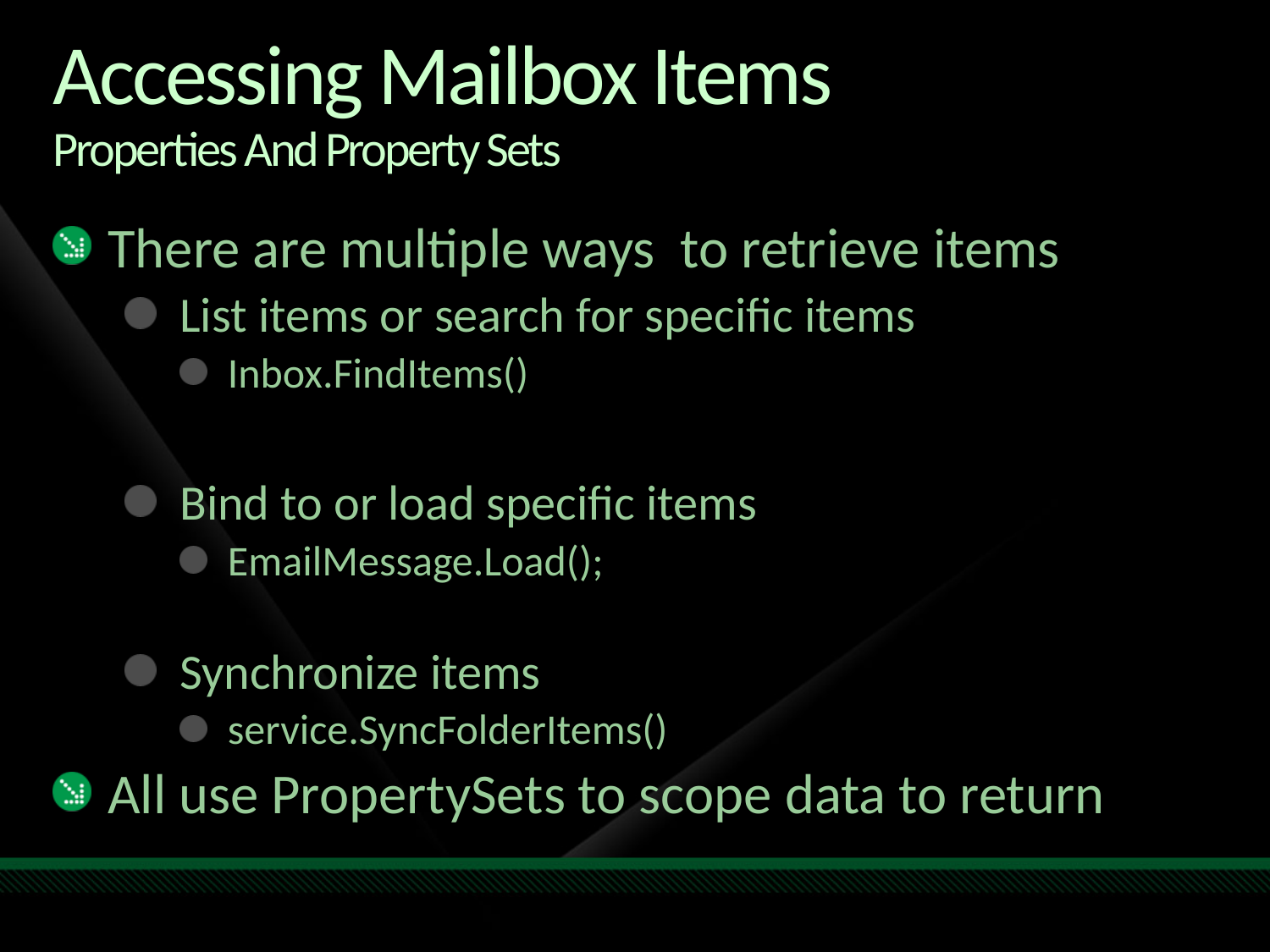

# Accessing Mailbox Items Properties And Property Sets
There are multiple ways  to retrieve items
List items or search for specific items
Inbox.FindItems()

Bind to or load specific items
EmailMessage.Load();

Synchronize items
service.SyncFolderItems()
All use PropertySets to scope data to return